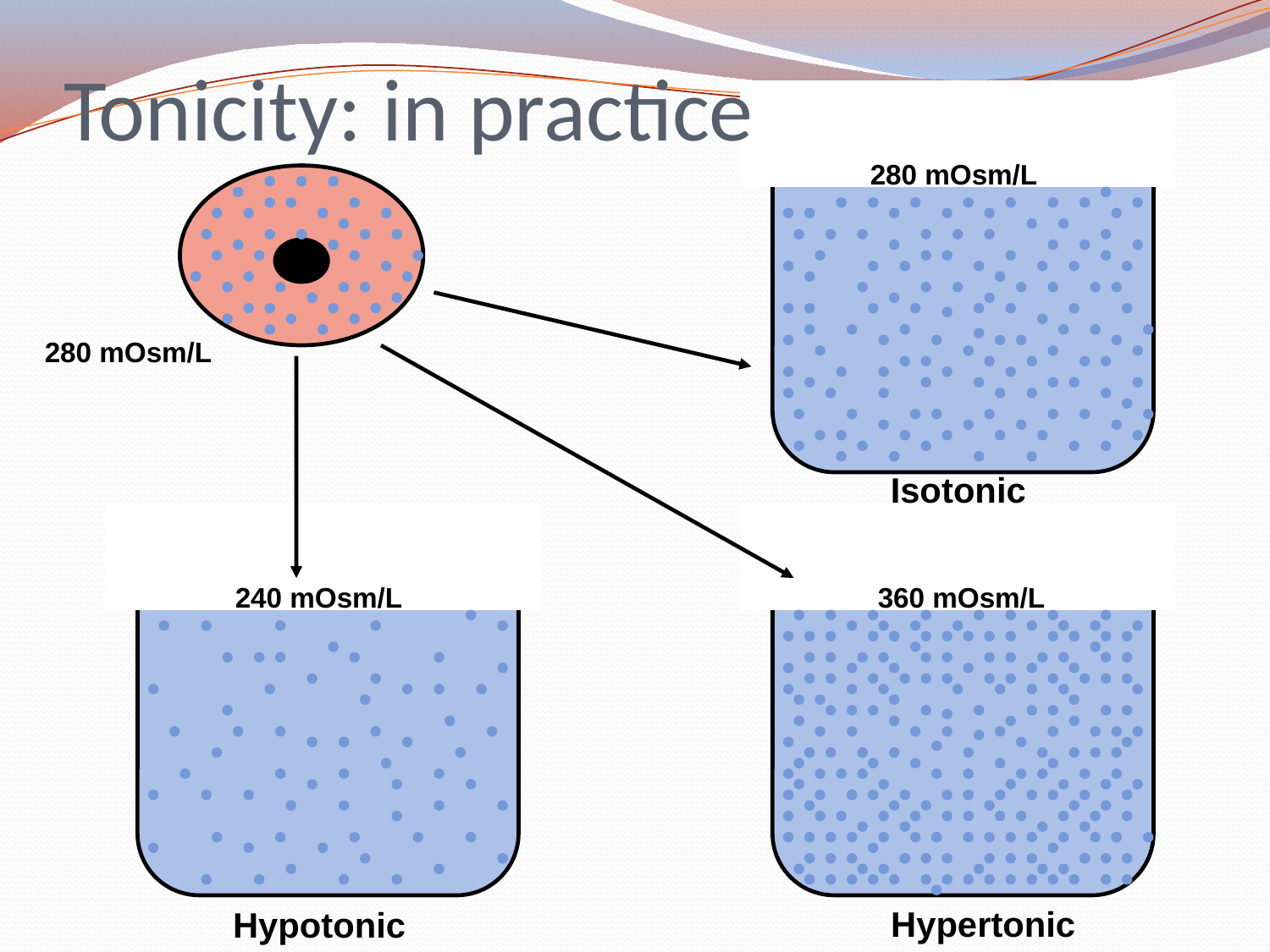

# Tonicity: in practice

280 mOsm/L

280 mOsm/L

Isotonic

240 mOsm/L
360 mOsm/L

Hypertonic
Hypotonic